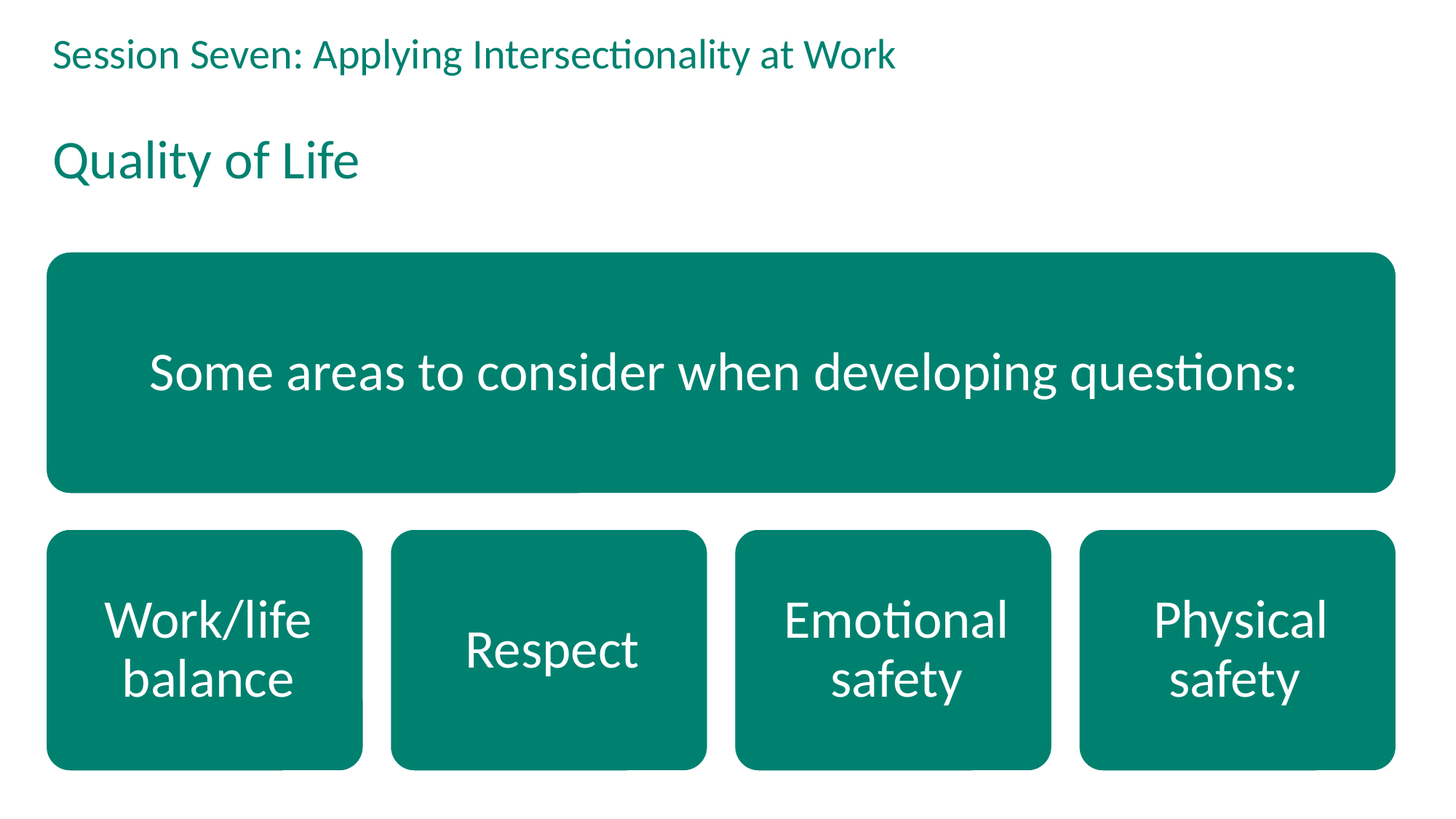

# Session Seven: Applying Intersectionality at Work
Quality of Life
Some areas to consider when developing questions:
Work/life balance
Respect
Emotional safety
Physical safety